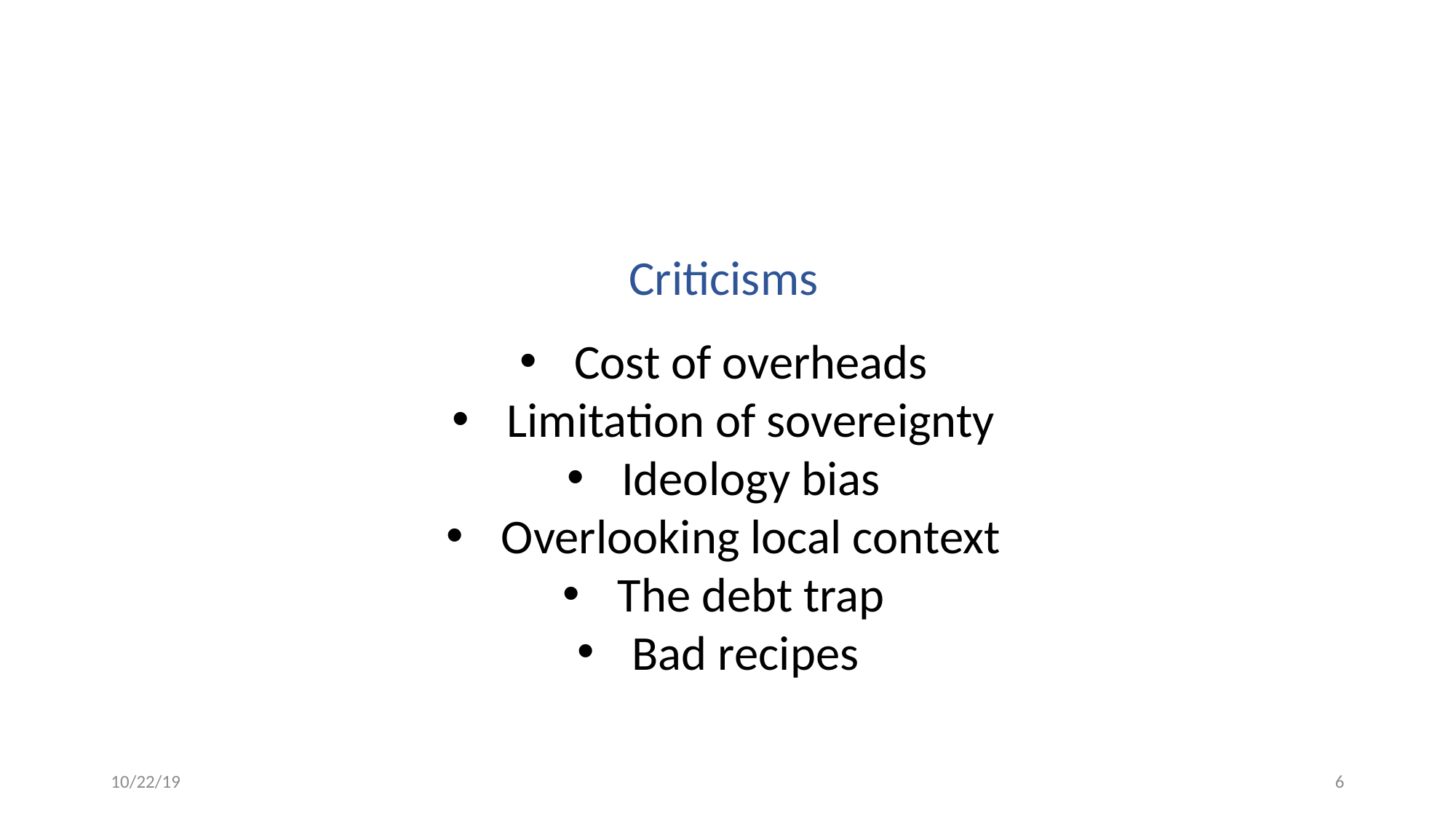

Criticisms

Cost of overheads
Limitation of sovereignty
Ideology bias
Overlooking local context
The debt trap
Bad recipes

10/22/19

6